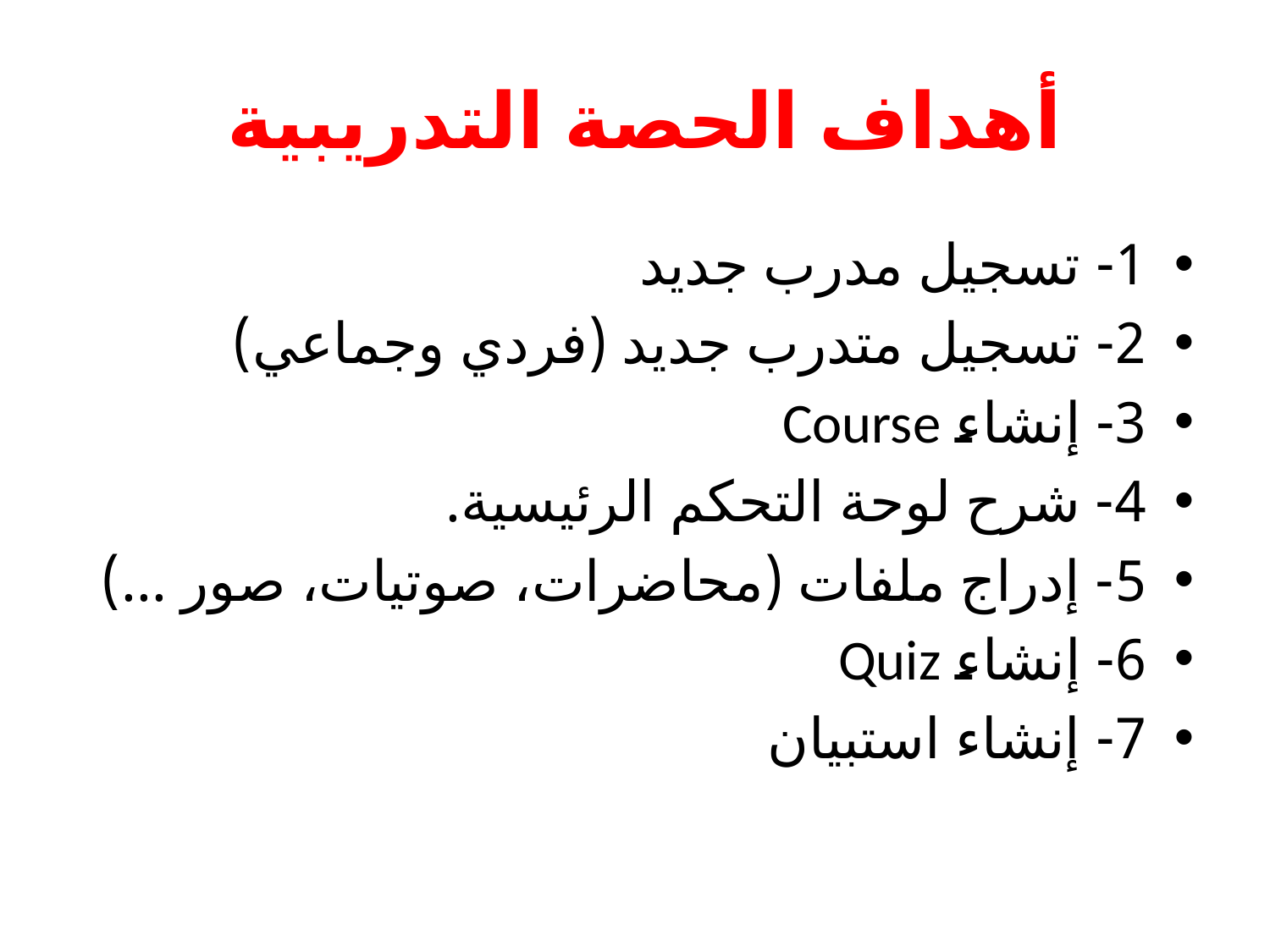

# أهداف الحصة التدريبية
1- تسجيل مدرب جديد
2- تسجيل متدرب جديد (فردي وجماعي)
3- إنشاء Course
4- شرح لوحة التحكم الرئيسية.
5- إدراج ملفات (محاضرات، صوتيات، صور ...)
6- إنشاء Quiz
7- إنشاء استبيان